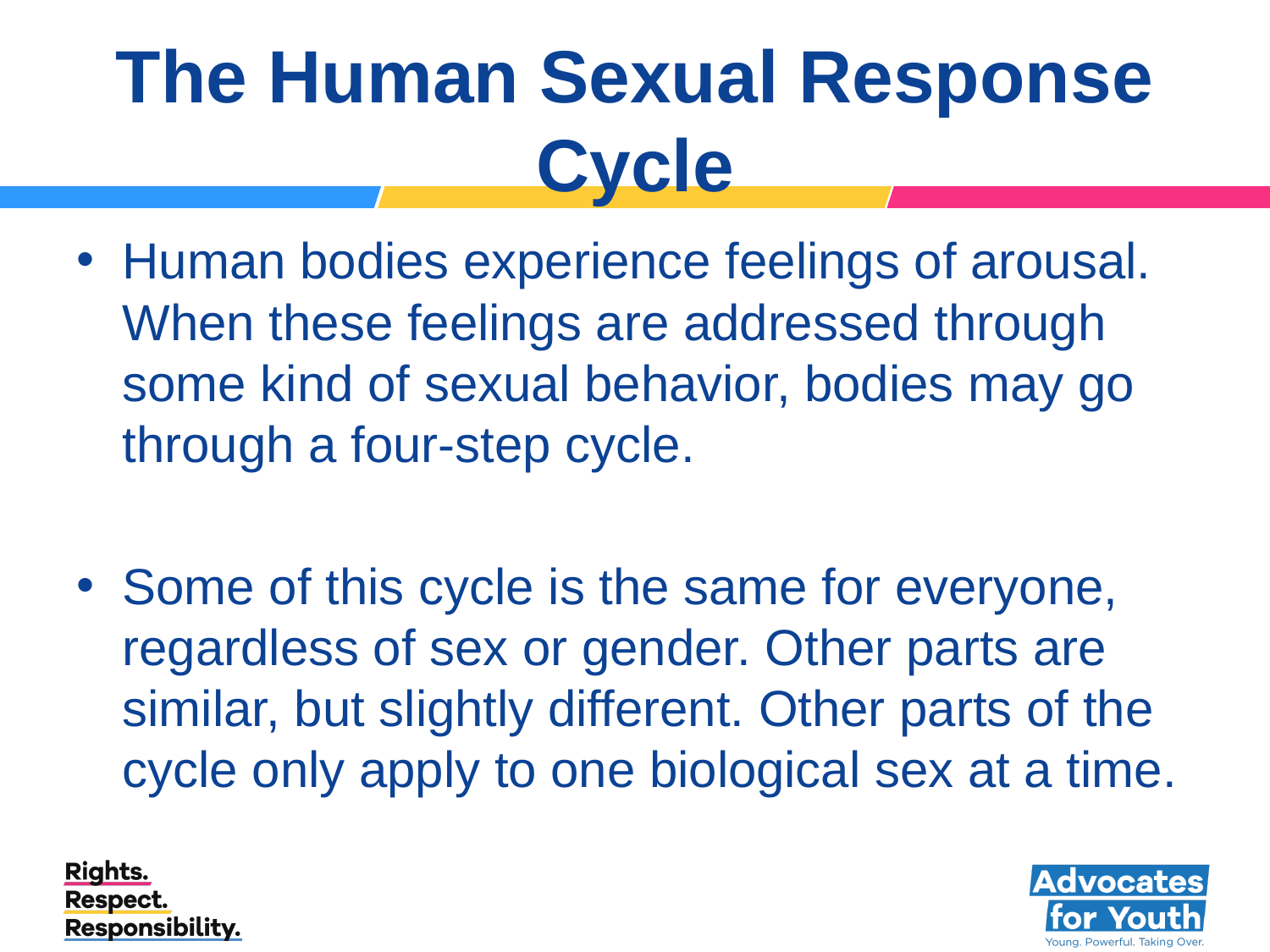

# The Human Sexual Response Cycle
Human bodies experience feelings of arousal. When these feelings are addressed through some kind of sexual behavior, bodies may go through a four-step cycle.

Some of this cycle is the same for everyone, regardless of sex or gender. Other parts are similar, but slightly different. Other parts of the cycle only apply to one biological sex at a time.